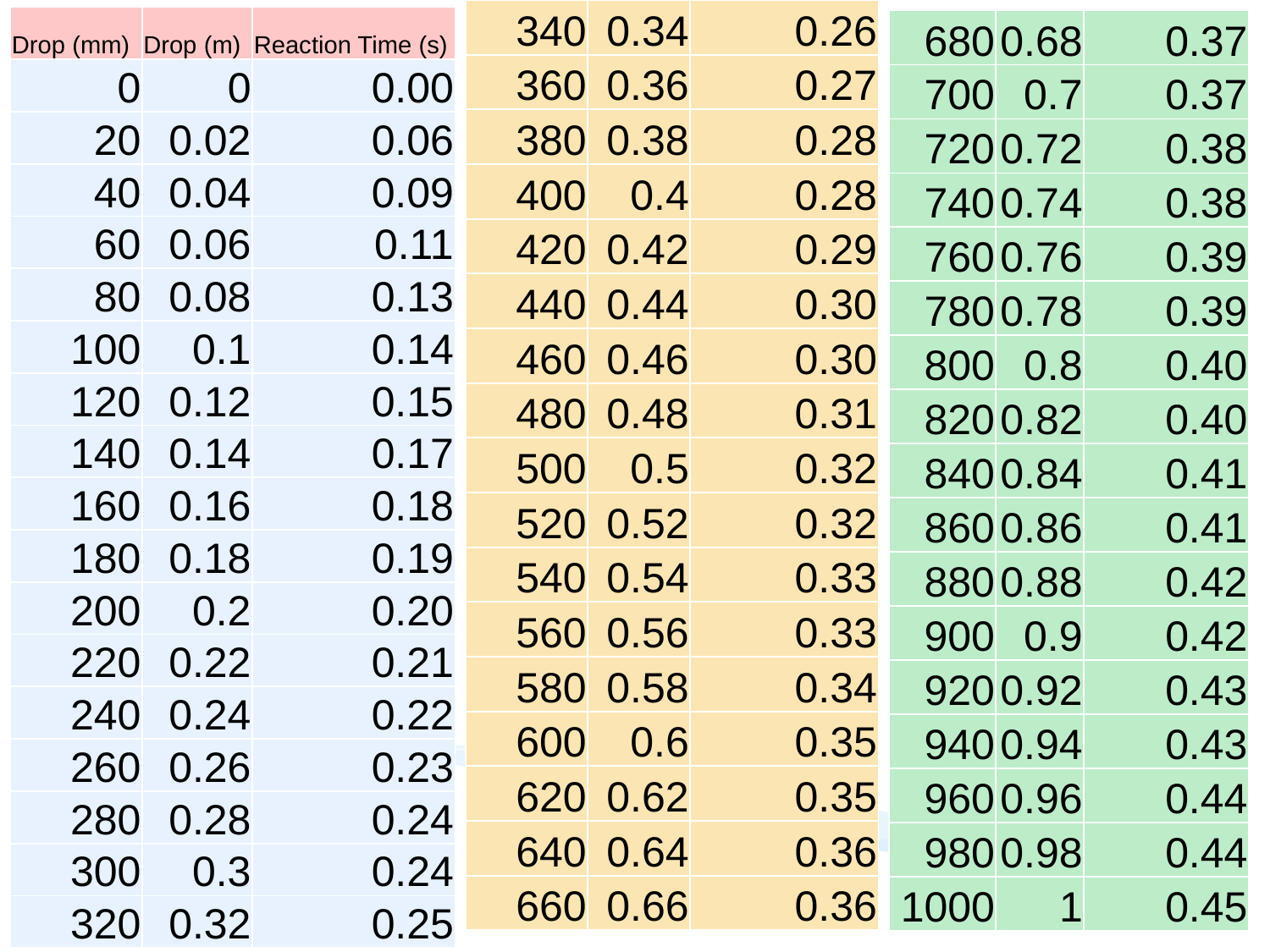

| 340 | 0.34 | 0.26 |
| --- | --- | --- |
| 360 | 0.36 | 0.27 |
| 380 | 0.38 | 0.28 |
| 400 | 0.4 | 0.28 |
| 420 | 0.42 | 0.29 |
| 440 | 0.44 | 0.30 |
| 460 | 0.46 | 0.30 |
| 480 | 0.48 | 0.31 |
| 500 | 0.5 | 0.32 |
| 520 | 0.52 | 0.32 |
| 540 | 0.54 | 0.33 |
| 560 | 0.56 | 0.33 |
| 580 | 0.58 | 0.34 |
| 600 | 0.6 | 0.35 |
| 620 | 0.62 | 0.35 |
| 640 | 0.64 | 0.36 |
| 660 | 0.66 | 0.36 |
| Drop (mm) | Drop (m) | Reaction Time (s) |
| --- | --- | --- |
| 0 | 0 | 0.00 |
| 20 | 0.02 | 0.06 |
| 40 | 0.04 | 0.09 |
| 60 | 0.06 | 0.11 |
| 80 | 0.08 | 0.13 |
| 100 | 0.1 | 0.14 |
| 120 | 0.12 | 0.15 |
| 140 | 0.14 | 0.17 |
| 160 | 0.16 | 0.18 |
| 180 | 0.18 | 0.19 |
| 200 | 0.2 | 0.20 |
| 220 | 0.22 | 0.21 |
| 240 | 0.24 | 0.22 |
| 260 | 0.26 | 0.23 |
| 280 | 0.28 | 0.24 |
| 300 | 0.3 | 0.24 |
| 320 | 0.32 | 0.25 |
| 680 | 0.68 | 0.37 |
| --- | --- | --- |
| 700 | 0.7 | 0.37 |
| 720 | 0.72 | 0.38 |
| 740 | 0.74 | 0.38 |
| 760 | 0.76 | 0.39 |
| 780 | 0.78 | 0.39 |
| 800 | 0.8 | 0.40 |
| 820 | 0.82 | 0.40 |
| 840 | 0.84 | 0.41 |
| 860 | 0.86 | 0.41 |
| 880 | 0.88 | 0.42 |
| 900 | 0.9 | 0.42 |
| 920 | 0.92 | 0.43 |
| 940 | 0.94 | 0.43 |
| 960 | 0.96 | 0.44 |
| 980 | 0.98 | 0.44 |
| 1000 | 1 | 0.45 |